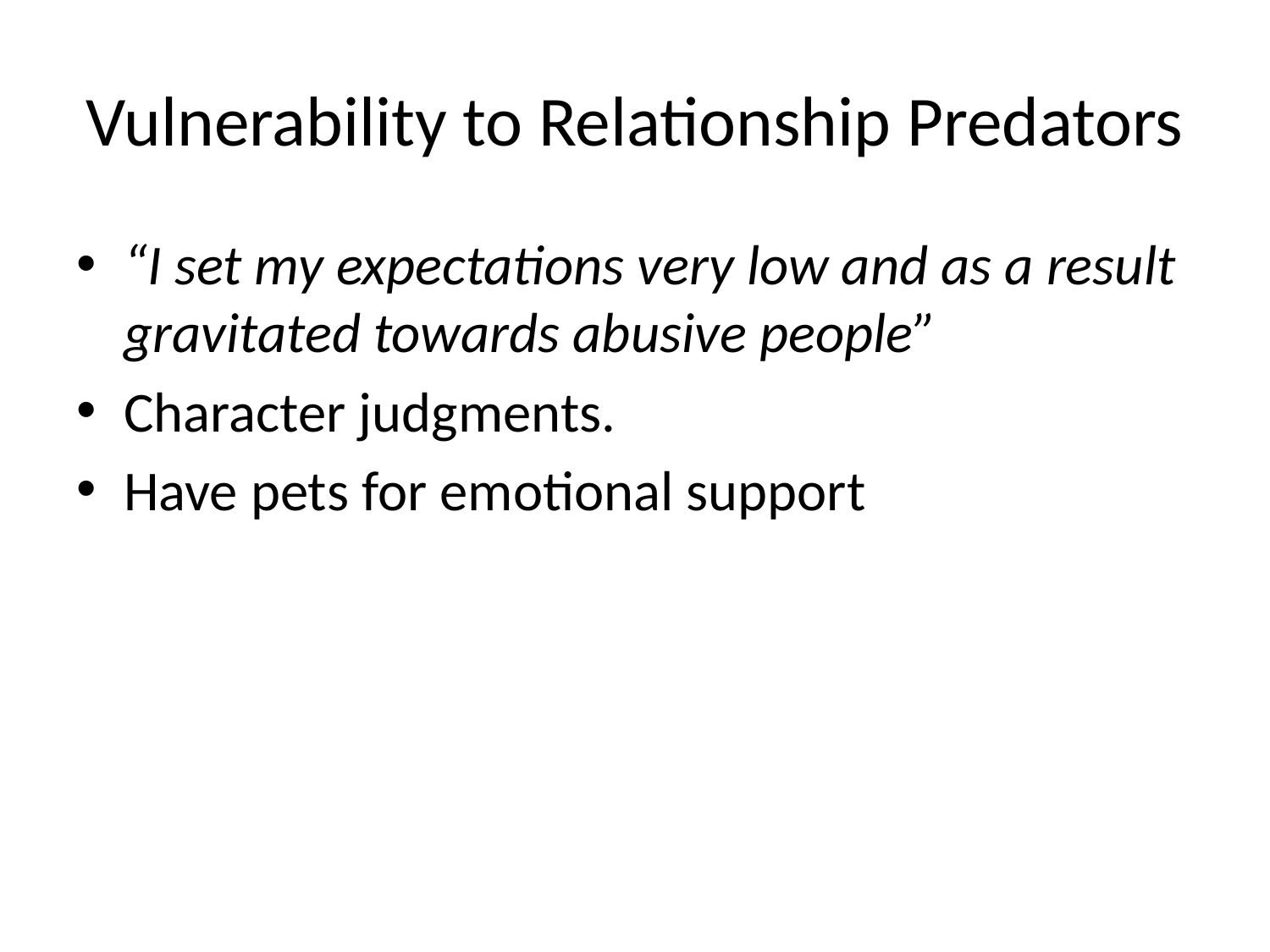

# Vulnerability to Relationship Predators
“I set my expectations very low and as a result gravitated towards abusive people”
Character judgments.
Have pets for emotional support